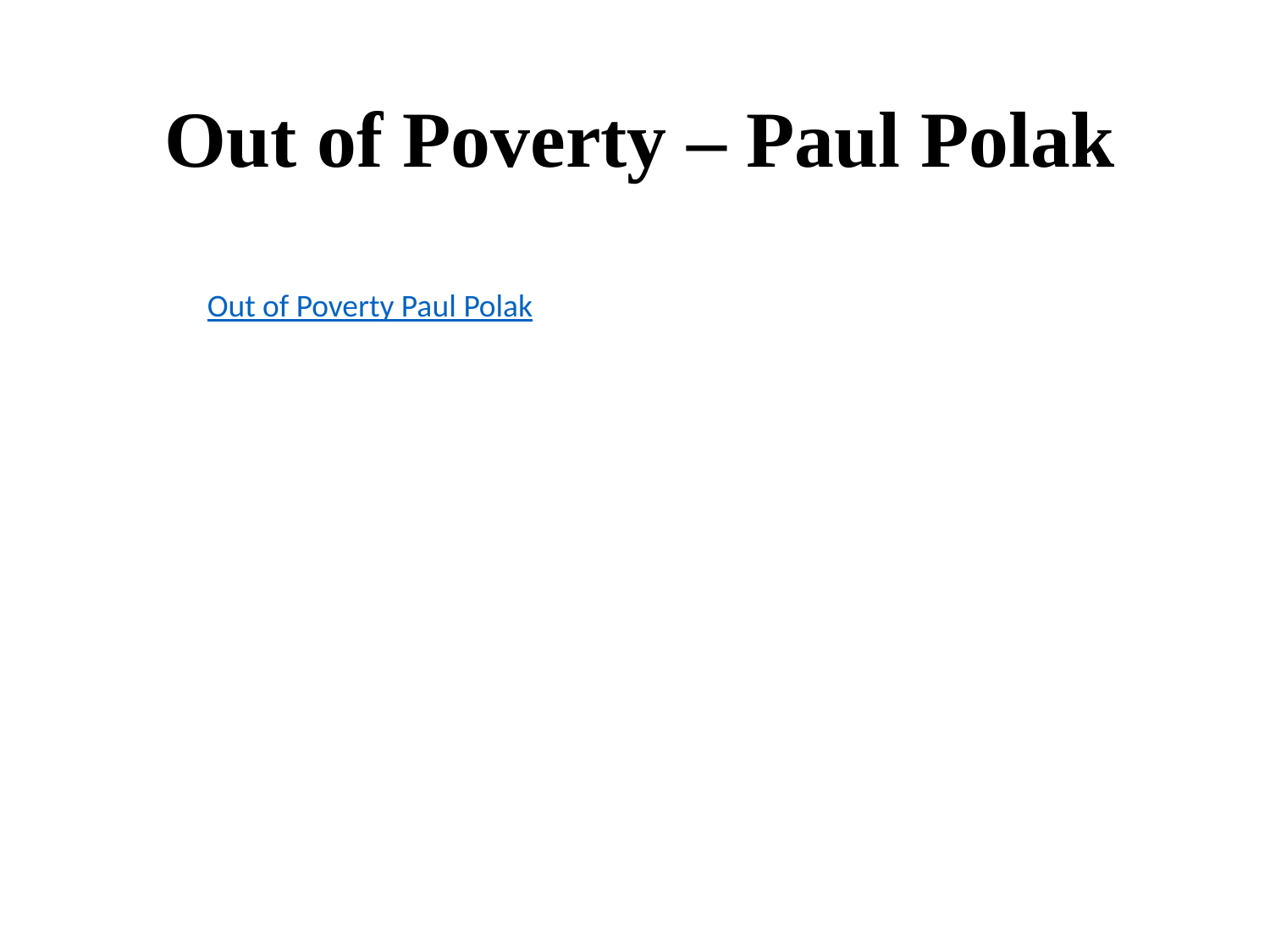

# Out of Poverty – Paul Polak
Out of Poverty Paul Polak